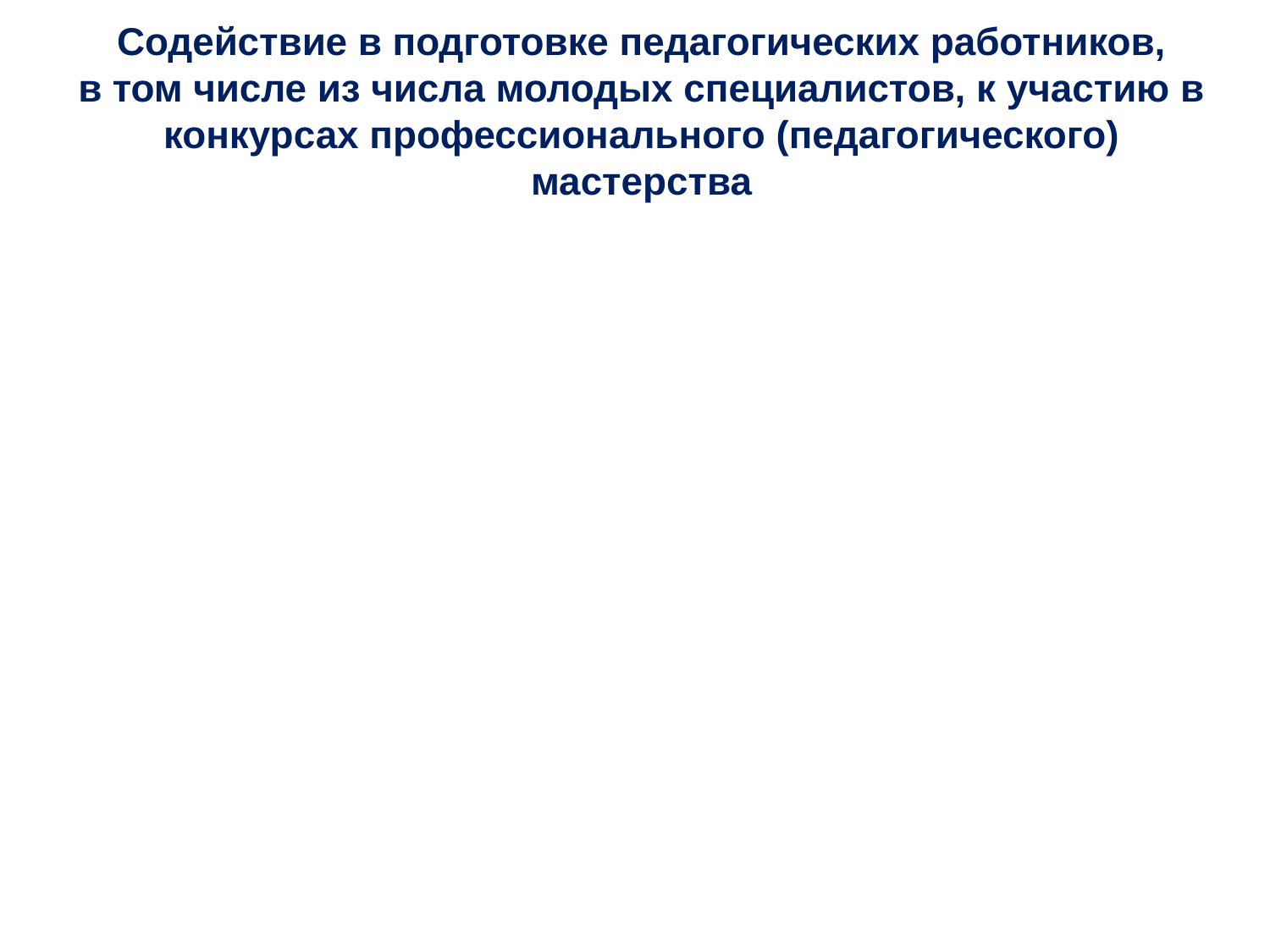

# Содействие в подготовке педагогических работников, в том числе из числа молодых специалистов, к участию в конкурсах профессионального (педагогического) мастерства